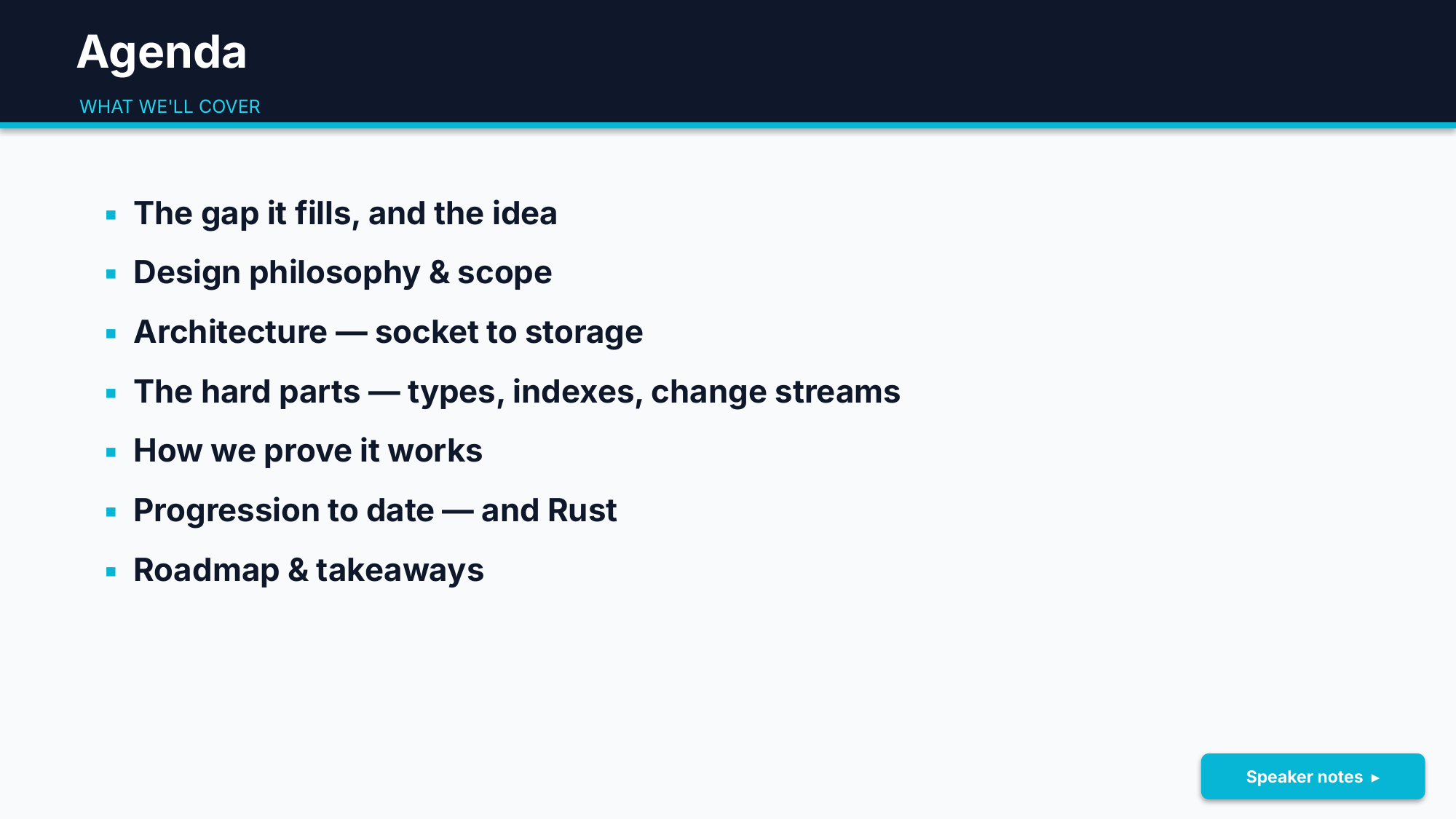

Agenda
WHAT WE'LL COVER

▪  The gap it fills, and the idea
▪  Design philosophy & scope
▪  Architecture — socket to storage
▪  The hard parts — types, indexes, change streams
▪  How we prove it works
▪  Progression to date — and Rust
▪  Roadmap & takeaways
Speaker notes  ▸